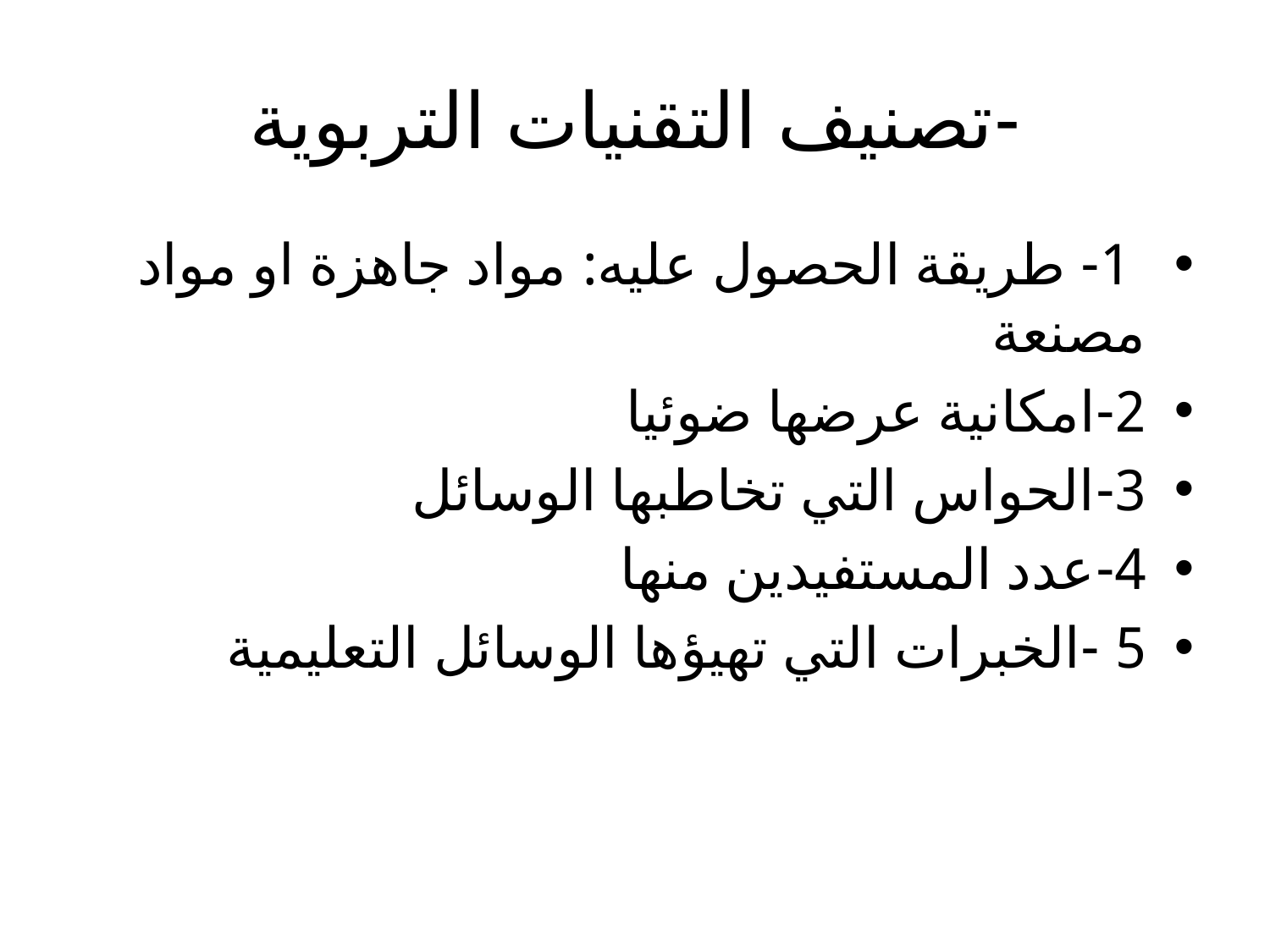

# -تصنيف التقنيات التربوية
 1- طريقة الحصول عليه: مواد جاهزة او مواد مصنعة
2-امكانية عرضها ضوئيا
3-الحواس التي تخاطبها الوسائل
4-عدد المستفيدين منها
5 -الخبرات التي تهيؤها الوسائل التعليمية